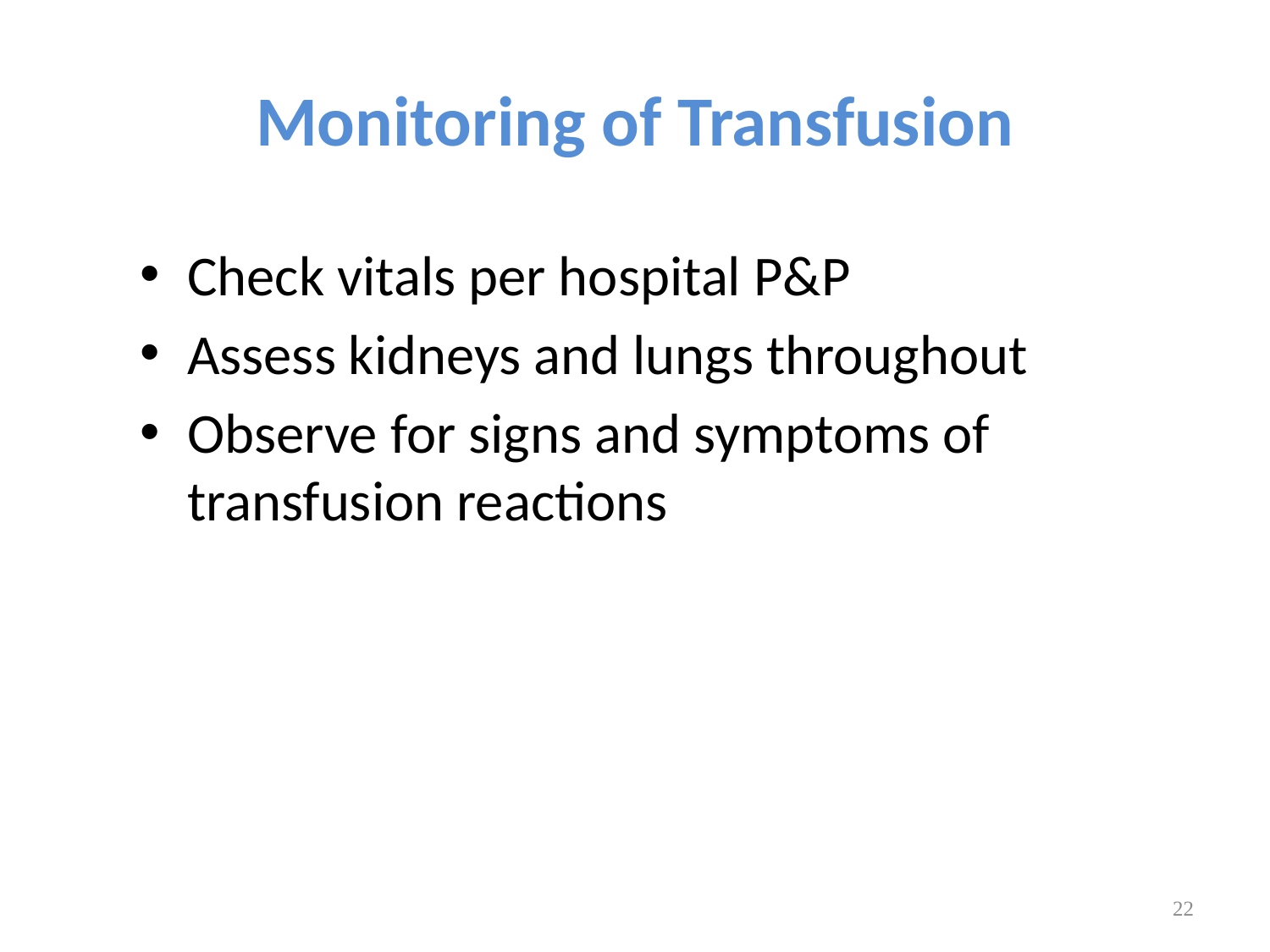

# Monitoring of Transfusion
Check vitals per hospital P&P
Assess kidneys and lungs throughout
Observe for signs and symptoms of transfusion reactions
22